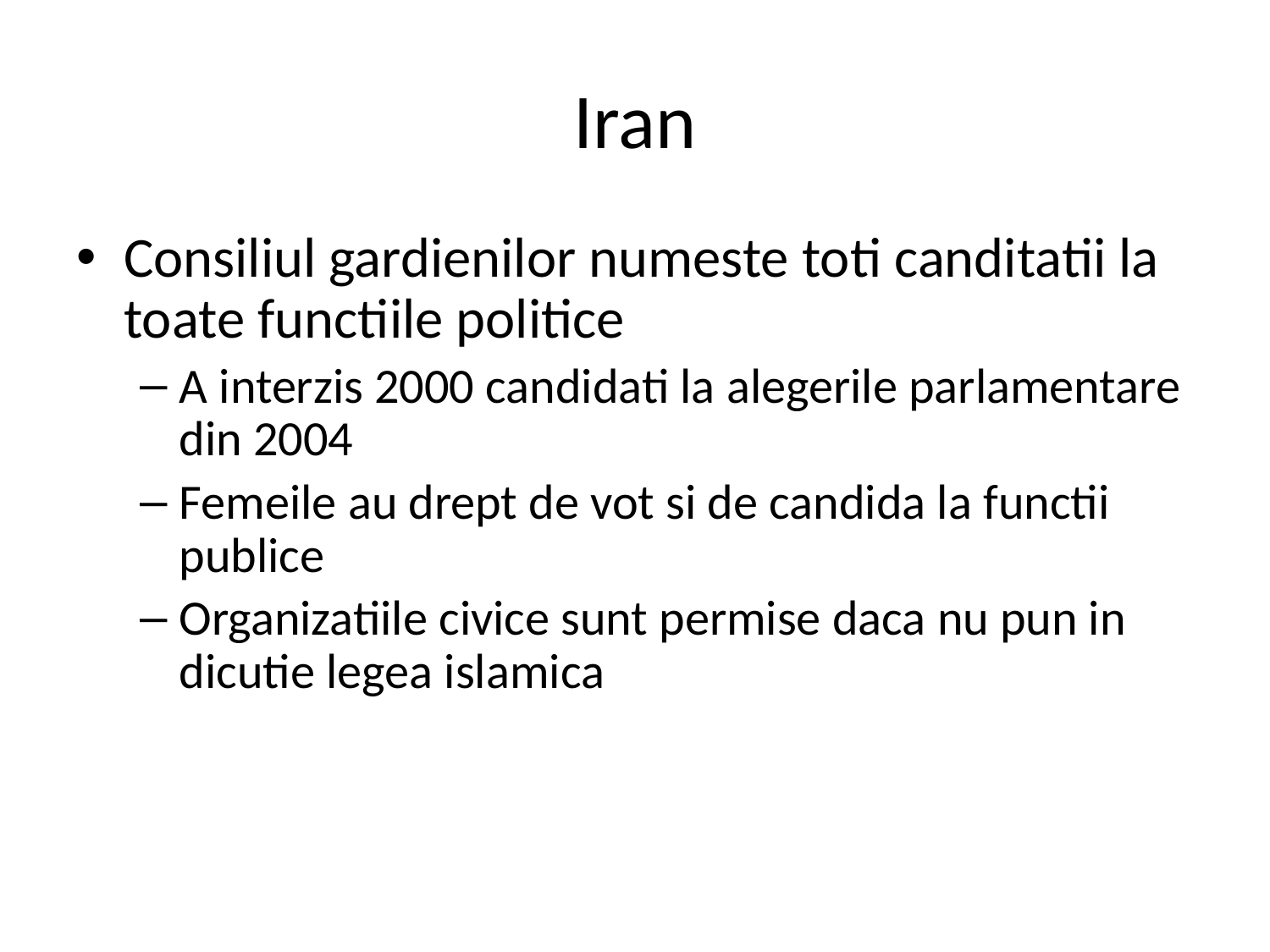

# Iran
Consiliul gardienilor numeste toti canditatii la toate functiile politice
A interzis 2000 candidati la alegerile parlamentare din 2004
Femeile au drept de vot si de candida la functii publice
Organizatiile civice sunt permise daca nu pun in dicutie legea islamica